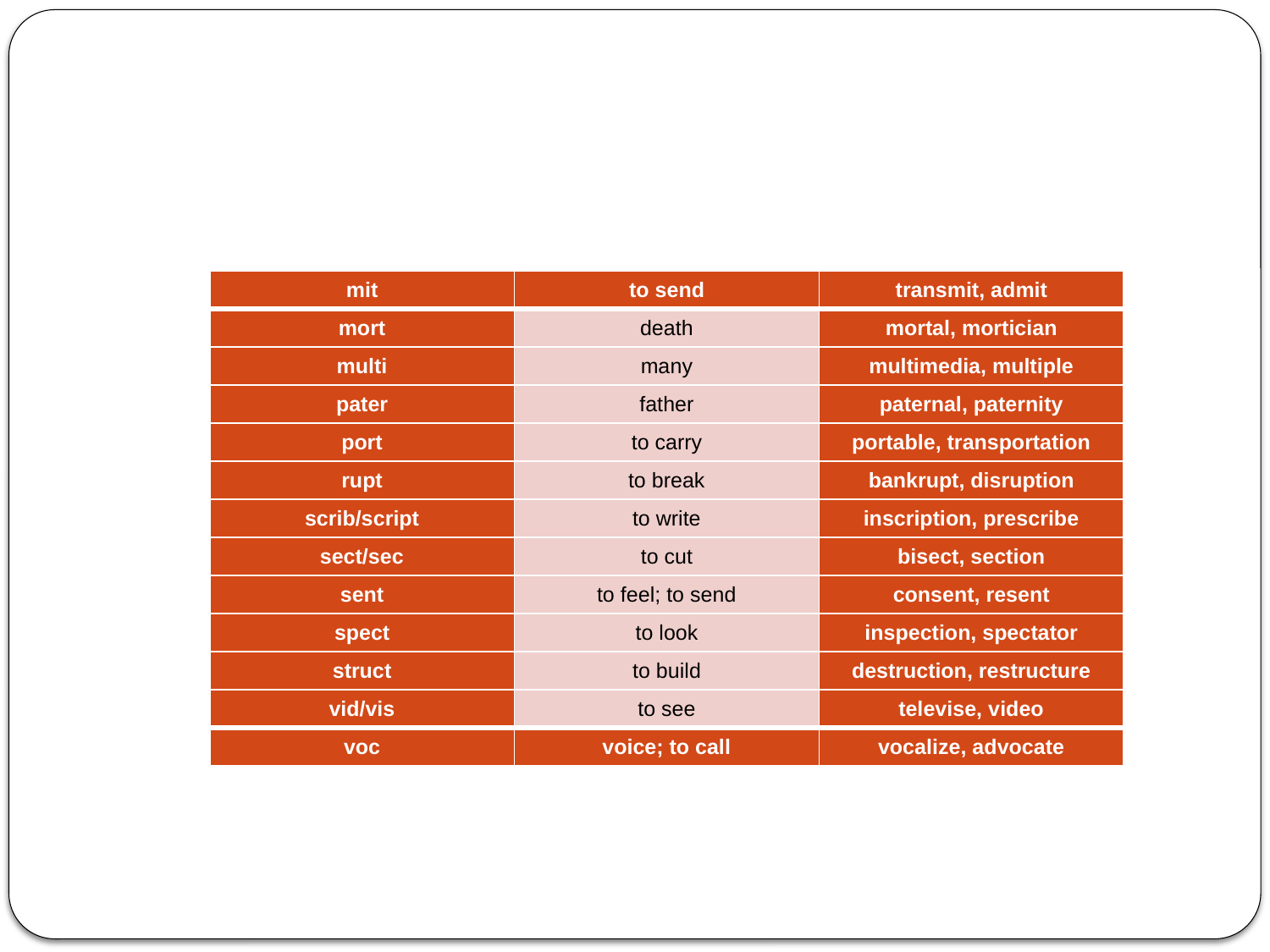

#
| mit | to send | transmit, admit |
| --- | --- | --- |
| mort | death | mortal, mortician |
| multi | many | multimedia, multiple |
| pater | father | paternal, paternity |
| port | to carry | portable, transportation |
| rupt | to break | bankrupt, disruption |
| scrib/script | to write | inscription, prescribe |
| sect/sec | to cut | bisect, section |
| sent | to feel; to send | consent, resent |
| spect | to look | inspection, spectator |
| struct | to build | destruction, restructure |
| vid/vis | to see | televise, video |
| voc | voice; to call | vocalize, advocate |